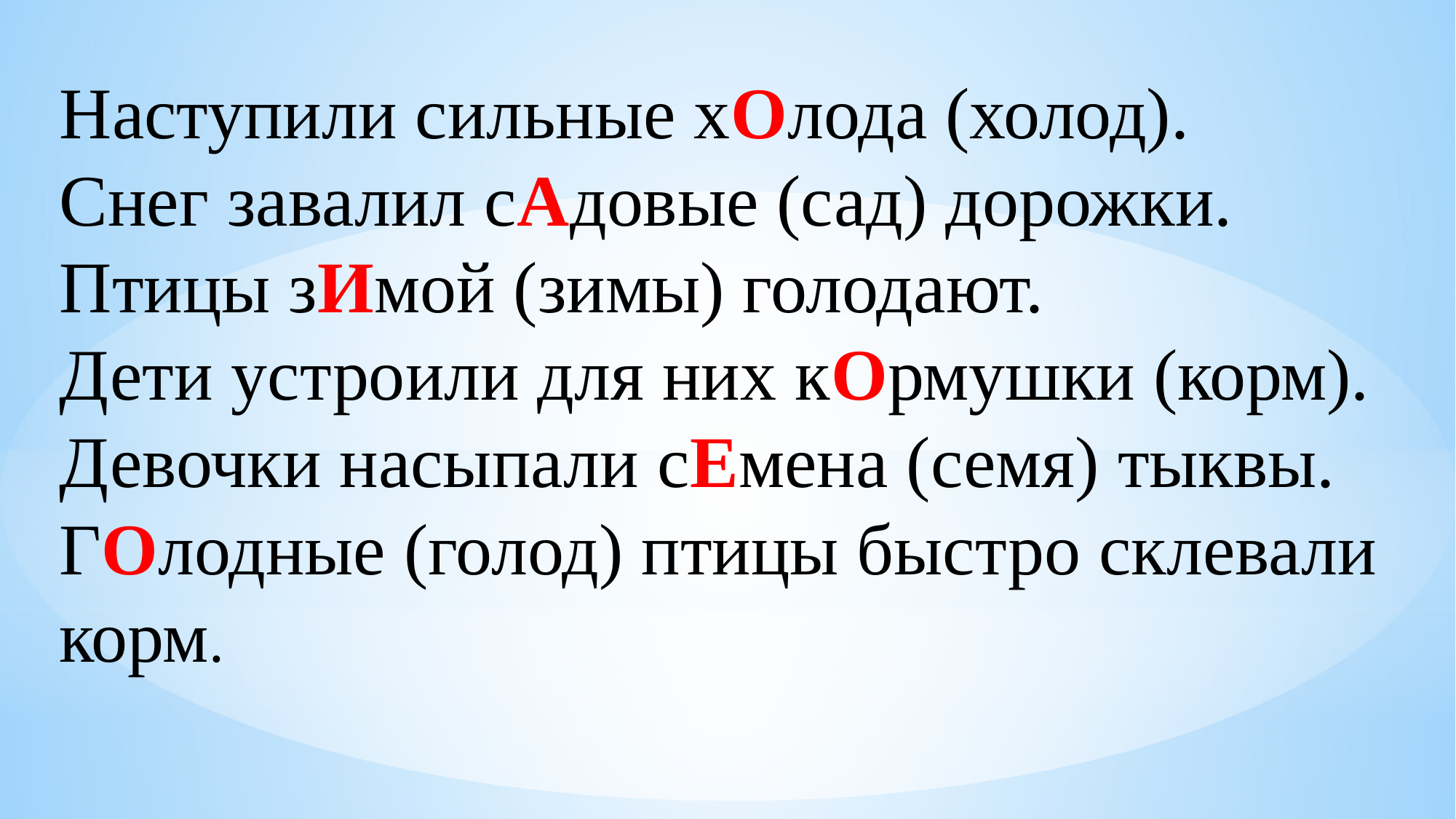

Наступили сильные хОлода (холод).
Снег завалил сАдовые (сад) дорожки.
Птицы зИмой (зимы) голодают.
Дети устроили для них кОрмушки (корм).
Девочки насыпали сЕмена (семя) тыквы.
ГОлодные (голод) птицы быстро склевали корм.